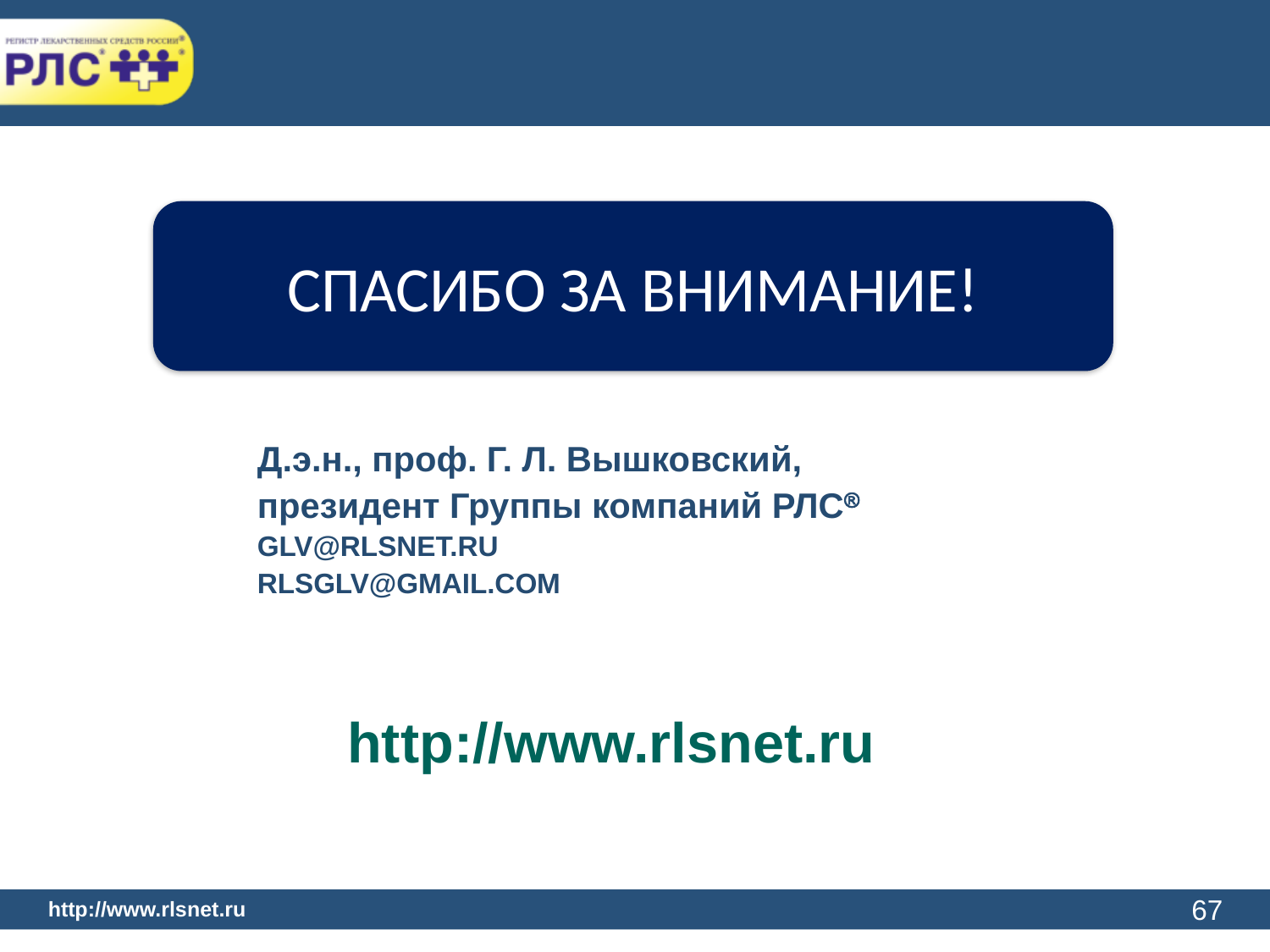

СПАСИБО ЗА ВНИМАНИЕ!
Д.э.н., проф. Г. Л. Вышковский,
президент Группы компаний РЛС®
GLV@RLSNET.RU
RLSGLV@GMAIL.COM
http://www.rlsnet.ru
67